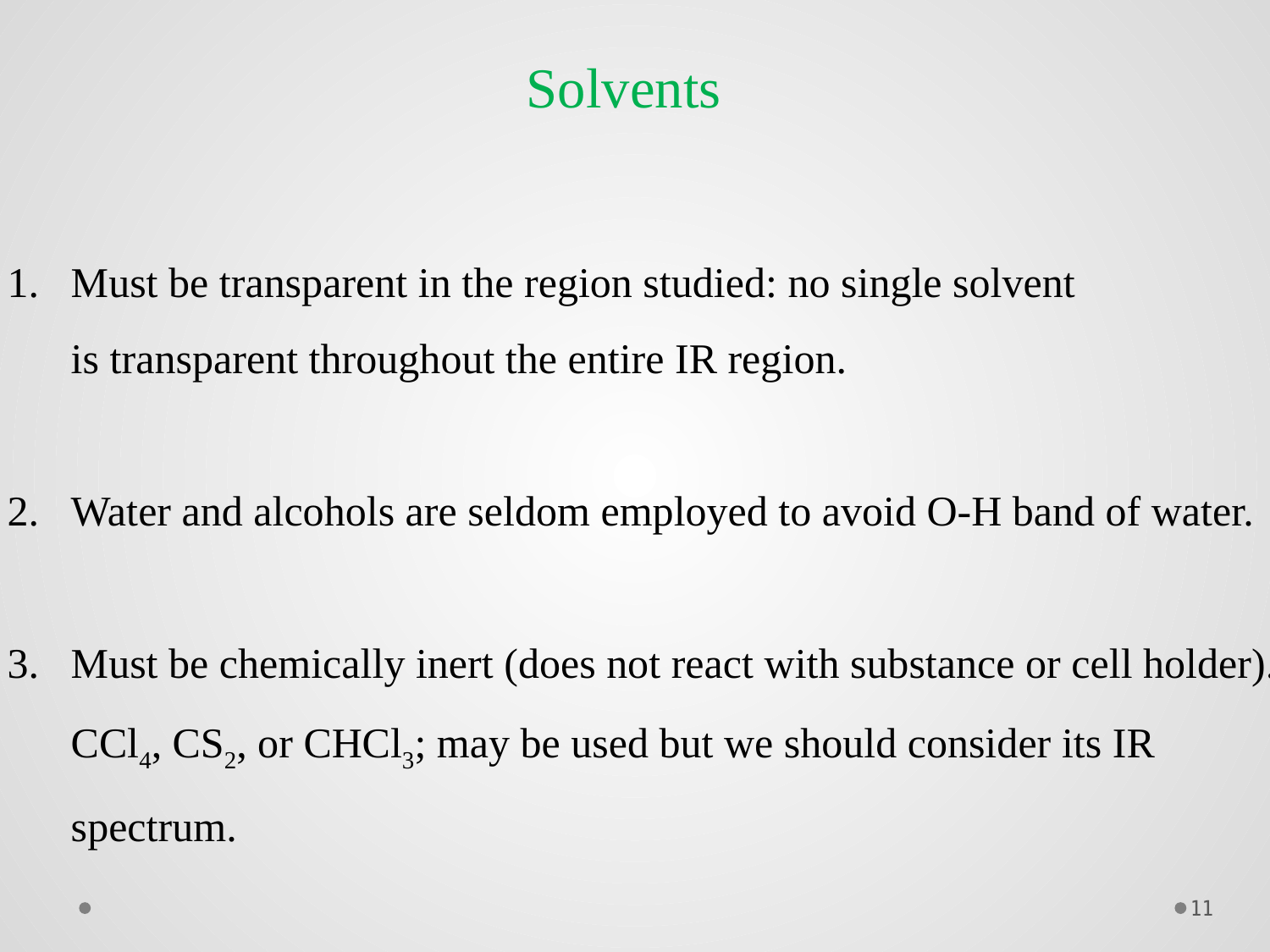

Solvents

Must be transparent in the region studied: no single solvent
      is transparent throughout the entire IR region.

Water and alcohols are seldom employed to avoid O-H band of water.

Must be chemically inert (does not react with substance or cell holder).
      CCl4, CS2, or CHCl3; may be used but we should consider its IR
      spectrum.

11